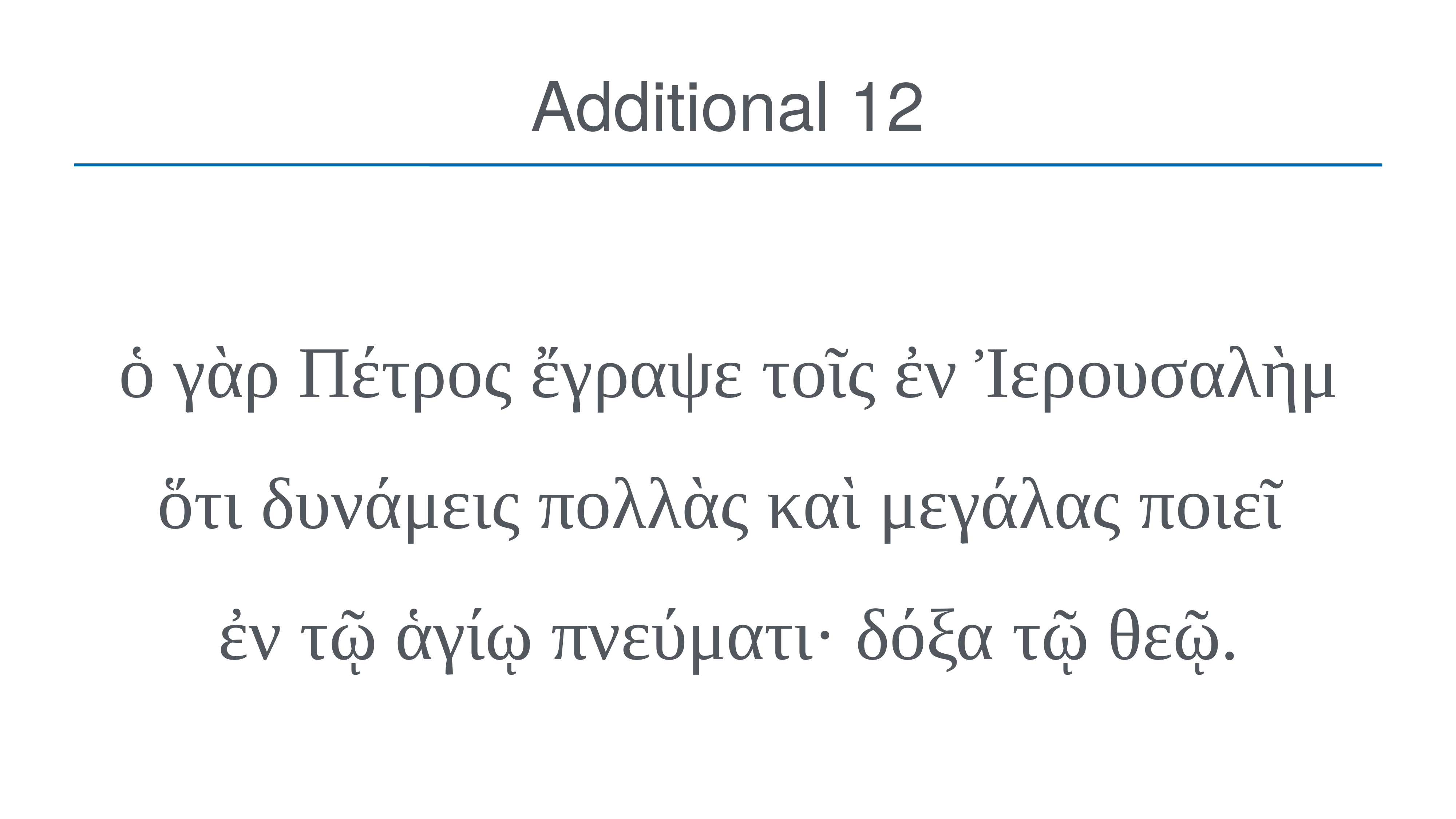

# Additional 12
ὁ γὰρ Πέτρος ἔγραψε τοῖς ἐν Ἰερουσαλὴμ ὅτι δυνάμεις πολλὰς καὶ μεγάλας ποιεῖ
ἐν τῷ ἁγίῳ πνεύματι· δόξα τῷ θεῷ.